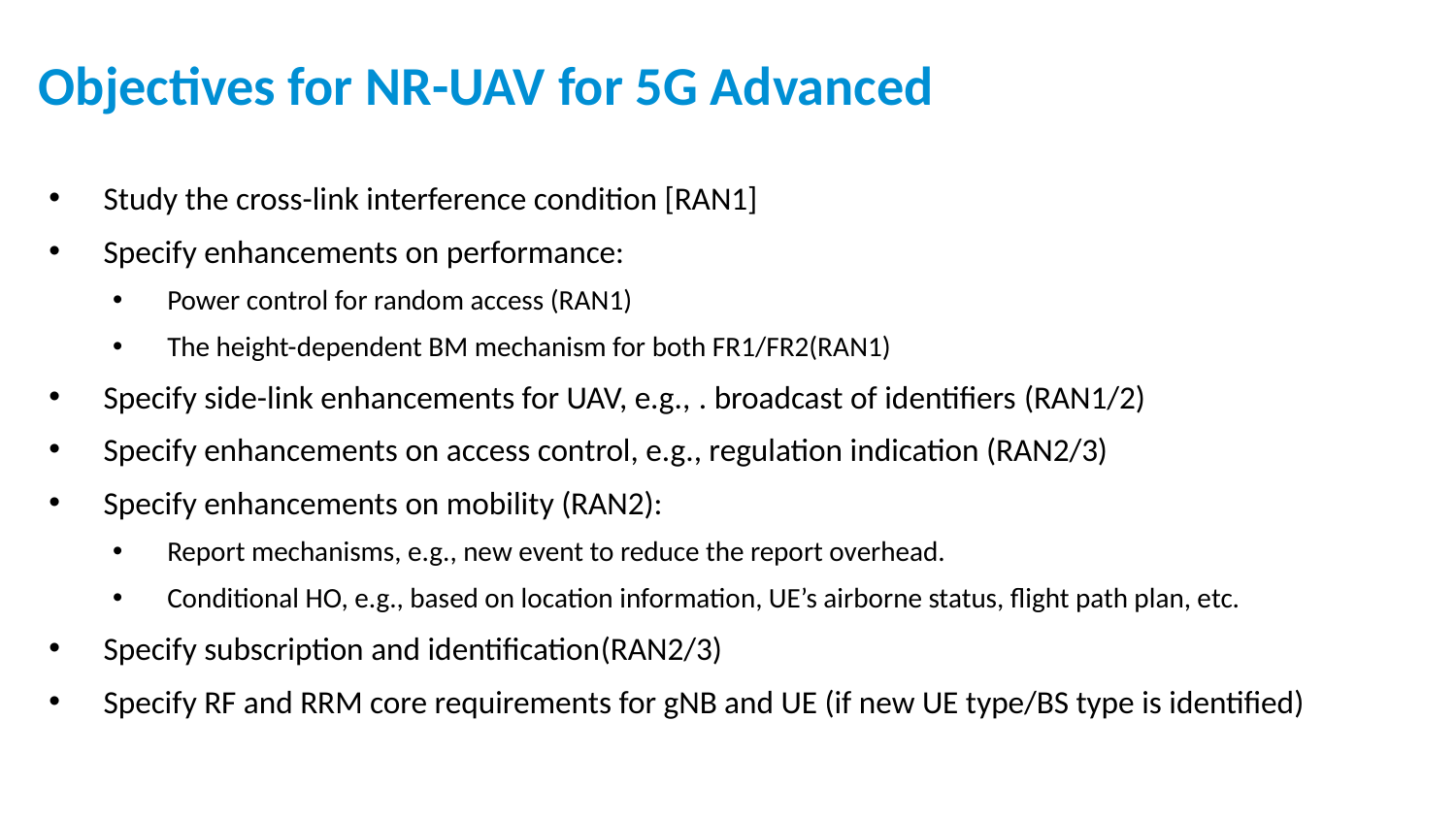

# Objectives for NR-UAV for 5G Advanced
Study the cross-link interference condition [RAN1]
Specify enhancements on performance:
Power control for random access (RAN1)
The height-dependent BM mechanism for both FR1/FR2(RAN1)
Specify side-link enhancements for UAV, e.g., . broadcast of identifiers (RAN1/2)
Specify enhancements on access control, e.g., regulation indication (RAN2/3)
Specify enhancements on mobility (RAN2):
Report mechanisms, e.g., new event to reduce the report overhead.
Conditional HO, e.g., based on location information, UE’s airborne status, flight path plan, etc.
Specify subscription and identification(RAN2/3)
Specify RF and RRM core requirements for gNB and UE (if new UE type/BS type is identified)